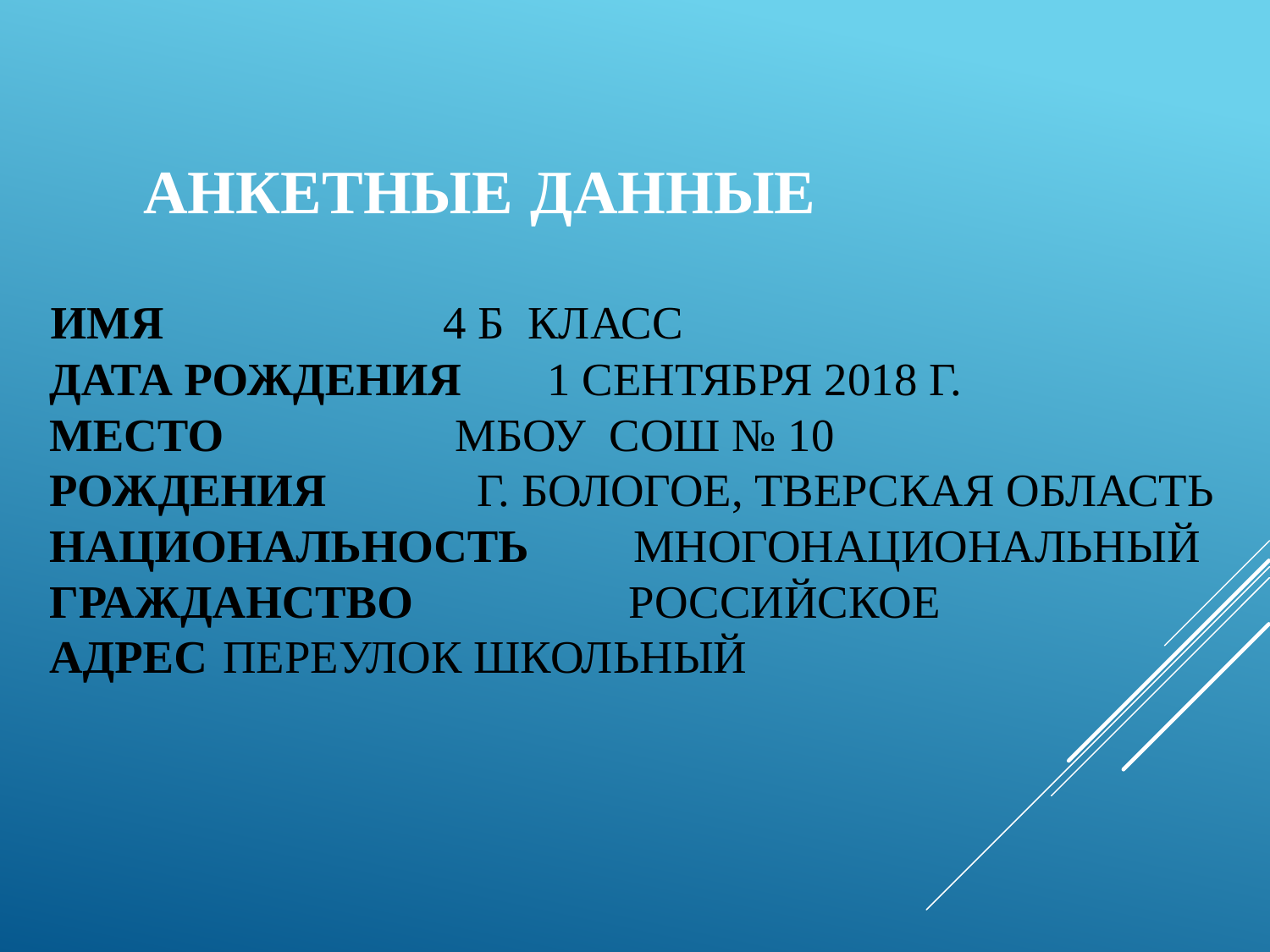

# Анкетные данные Имя		             	   4 Б  класс Дата рождения	    1 сентября 2018 г. Место 		            МБОУ  СОШ № 10 рождения             г. Бологое, Тверская область Национальность         многонациональный Гражданство		   российское Адрес			переулок Школьный